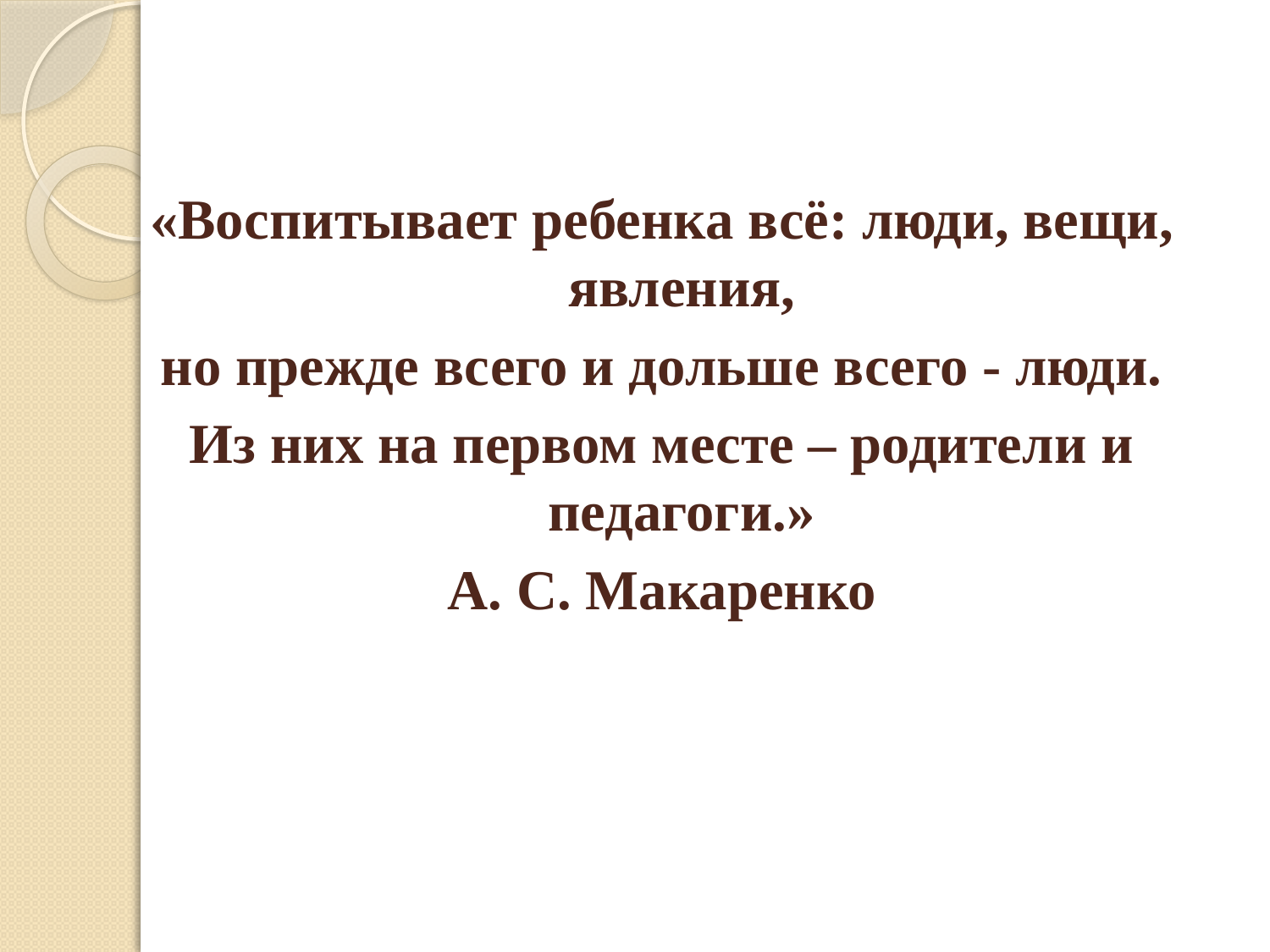

«Воспитывает ребенка всё: люди, вещи, явления,
но прежде всего и дольше всего - люди.
Из них на первом месте – родители и педагоги.»
А. С. Макаренко